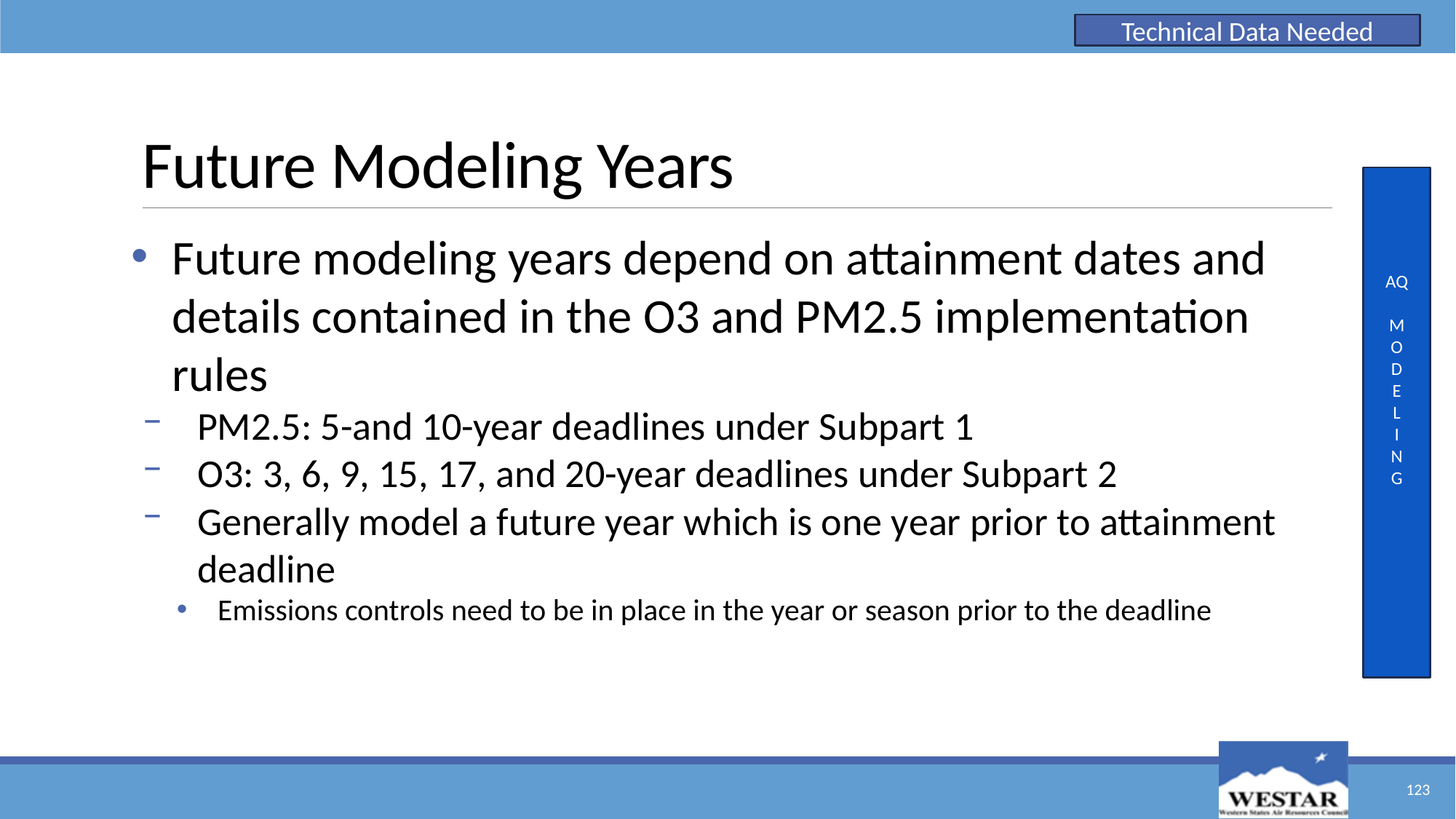

Technical Data Needed
# Future Modeling Years
AQ

M
O
D
E
L
I
N
G

Future modeling years depend on attainment dates and details contained in the O3 and PM2.5 implementation rules
PM2.5: 5-and 10-year deadlines under Subpart 1
O3: 3, 6, 9, 15, 17, and 20-year deadlines under Subpart 2
Generally model a future year which is one year prior to attainment deadline
Emissions controls need to be in place in the year or season prior to the deadline

123